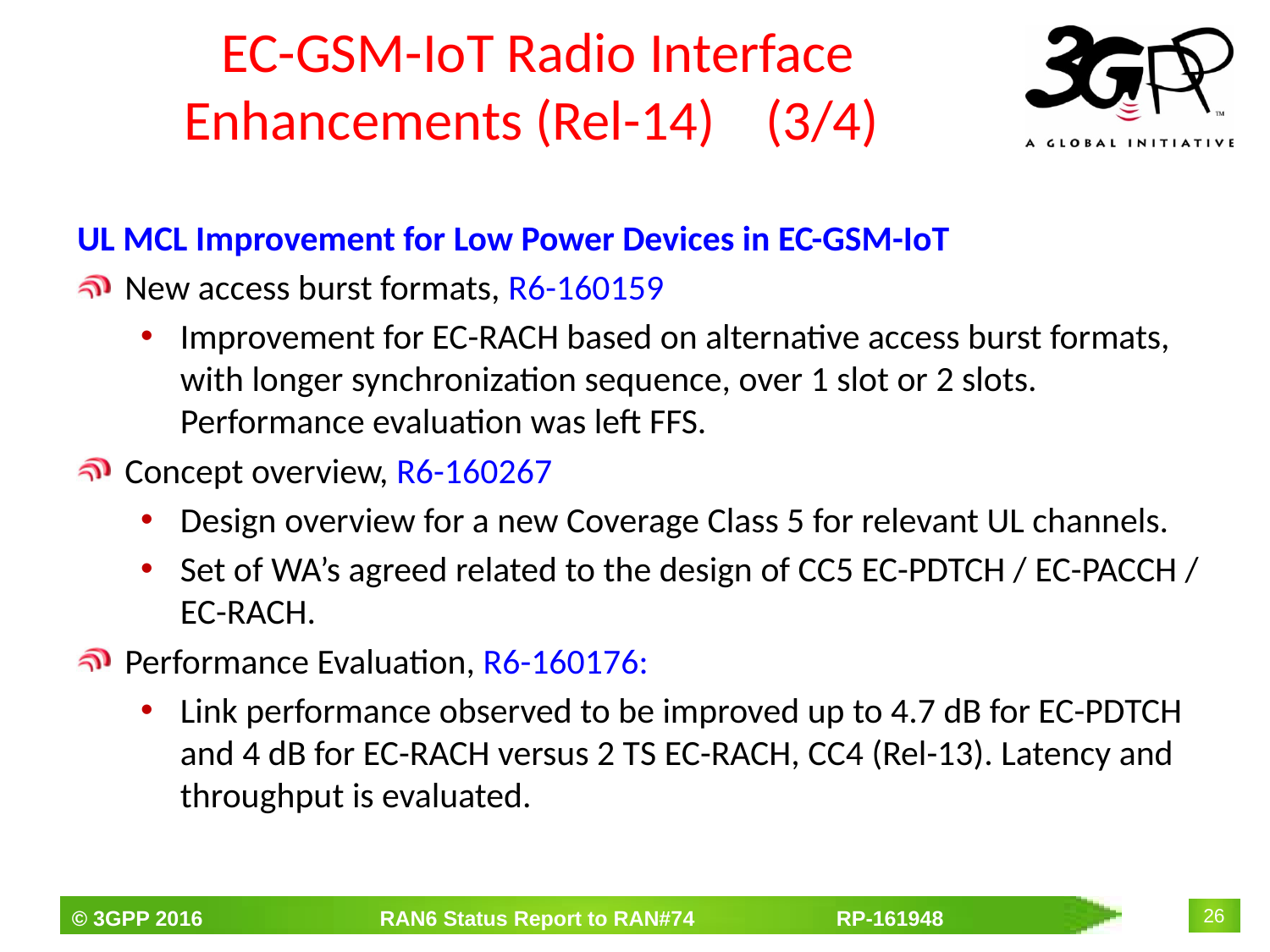

# EC-GSM-IoT Radio Interface Enhancements (Rel-14)    (3/4)
UL MCL Improvement for Low Power Devices in EC-GSM-IoT
New access burst formats, R6-160159
Improvement for EC-RACH based on alternative access burst formats, with longer synchronization sequence, over 1 slot or 2 slots. Performance evaluation was left FFS.
Concept overview, R6-160267
Design overview for a new Coverage Class 5 for relevant UL channels.
Set of WA’s agreed related to the design of CC5 EC-PDTCH / EC-PACCH / EC-RACH.
Performance Evaluation, R6-160176:
Link performance observed to be improved up to 4.7 dB for EC-PDTCH and 4 dB for EC-RACH versus 2 TS EC-RACH, CC4 (Rel-13). Latency and throughput is evaluated.